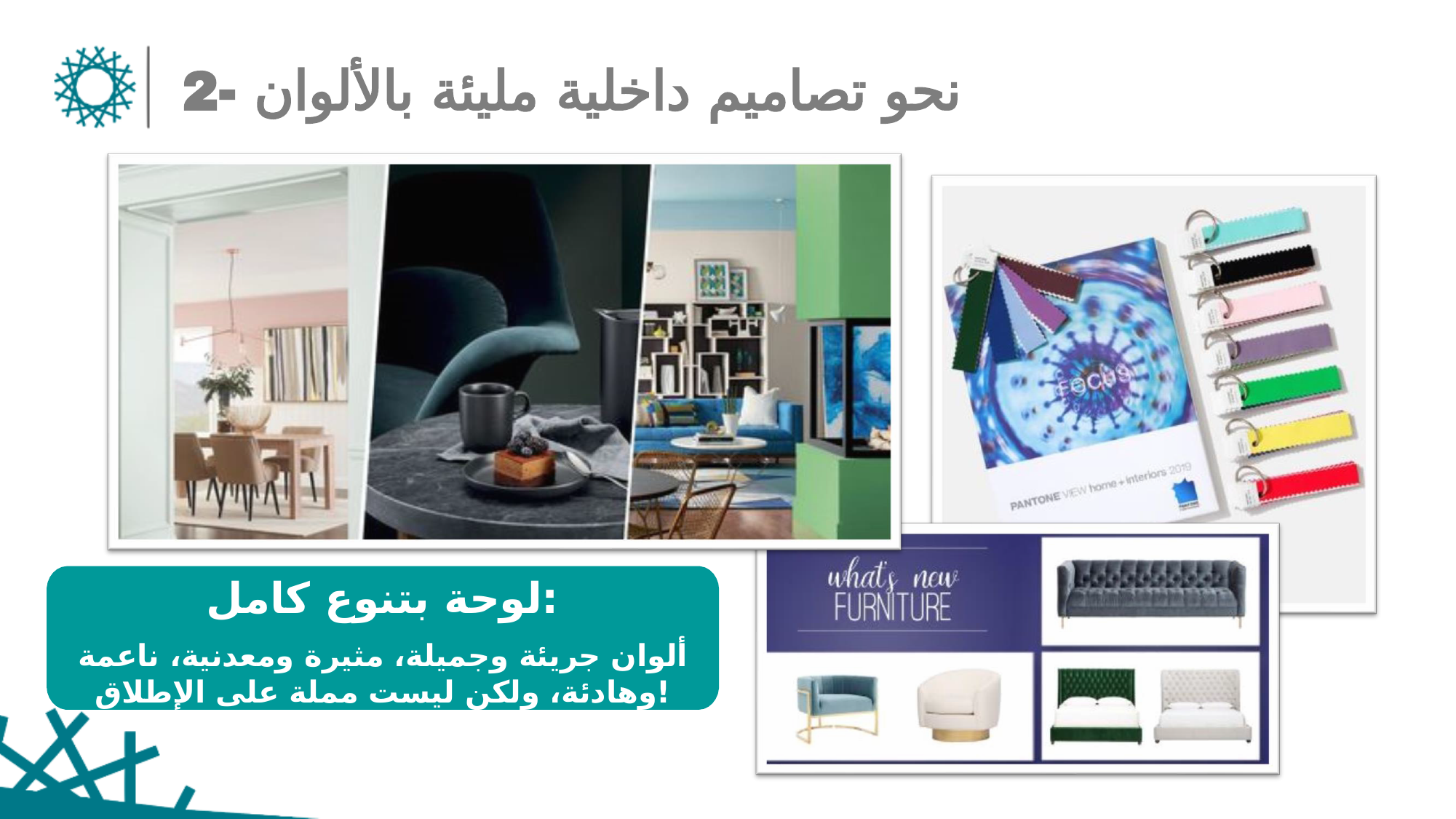

2- نحو تصاميم داخلية مليئة بالألوان

لوحة بتنوع كامل:

ألوان جريئة وجميلة، مثيرة ومعدنية، ناعمة وهادئة، ولكن ليست مملة على الإطلاق!